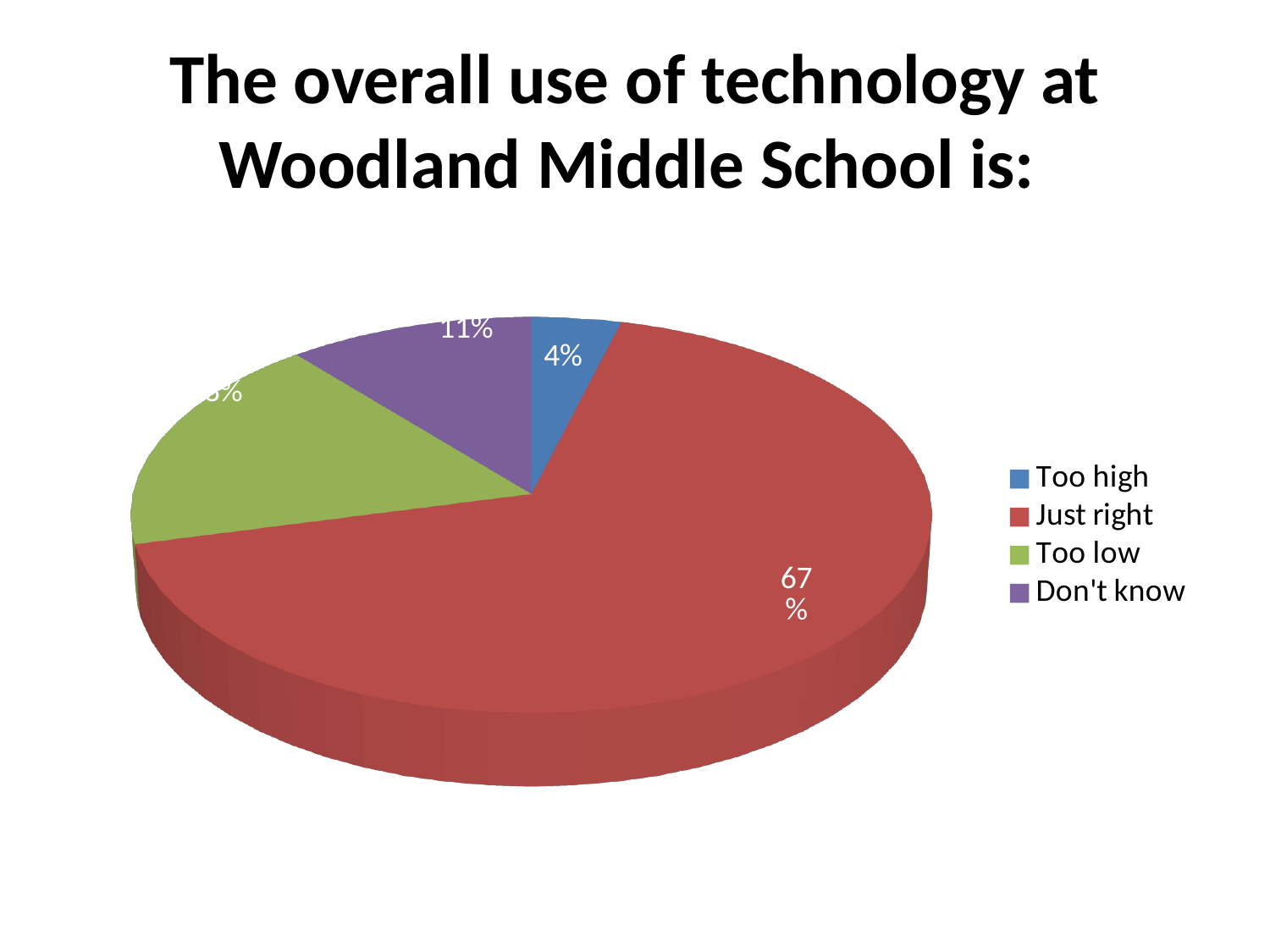

# The overall use of technology at Woodland Middle School is:

[unsupported chart]